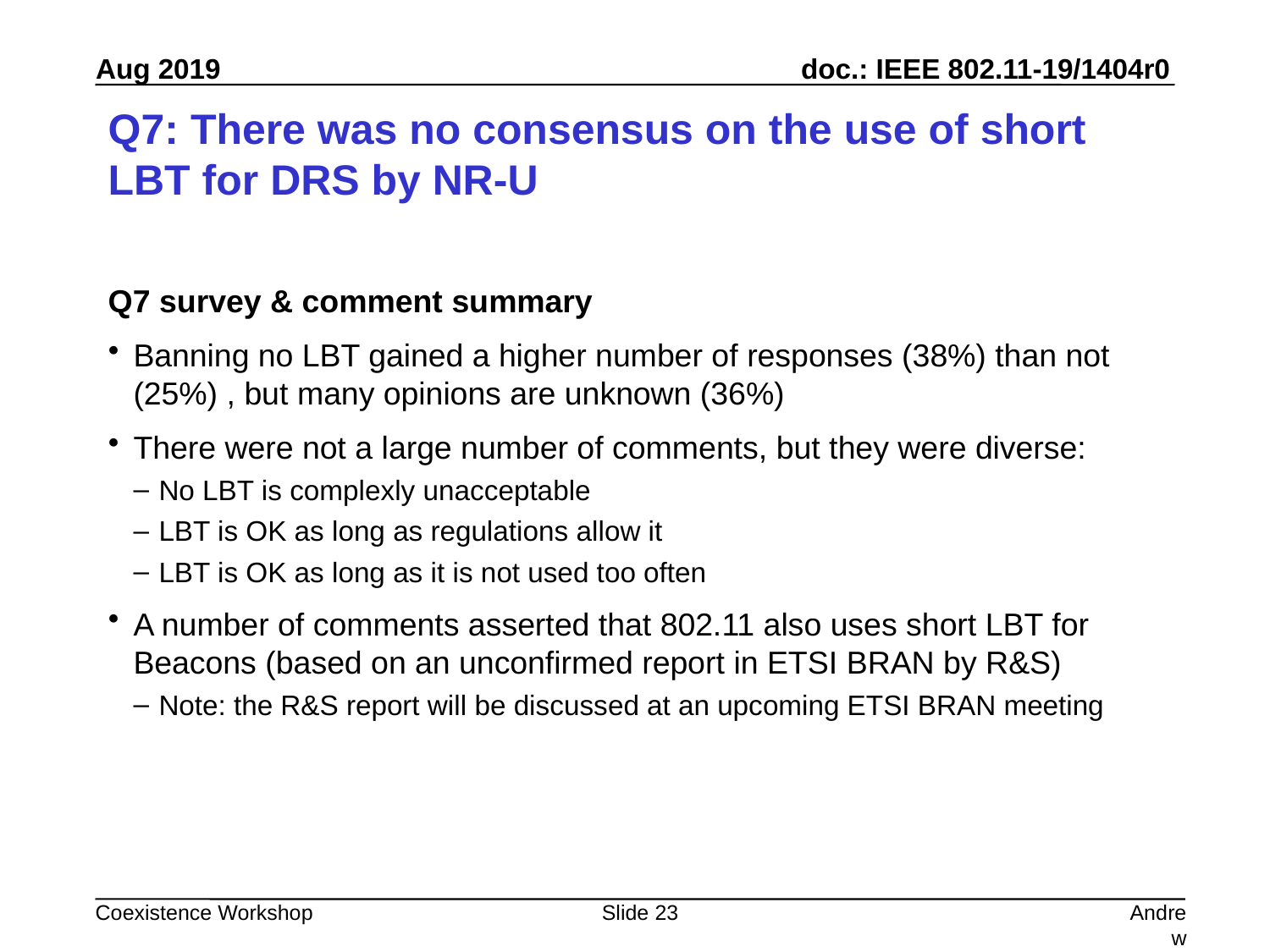

# Q7: There was no consensus on the use of short  LBT for DRS by NR-U
Q7 survey & comment summary
Banning no LBT gained a higher number of responses (38%) than not (25%) , but many opinions are unknown (36%)
There were not a large number of comments, but they were diverse:
No LBT is complexly unacceptable
LBT is OK as long as regulations allow it
LBT is OK as long as it is not used too often
A number of comments asserted that 802.11 also uses short LBT for Beacons (based on an unconfirmed report in ETSI BRAN by R&S)
Note: the R&S report will be discussed at an upcoming ETSI BRAN meeting

Slide 23
Andrew Myles, Cisco